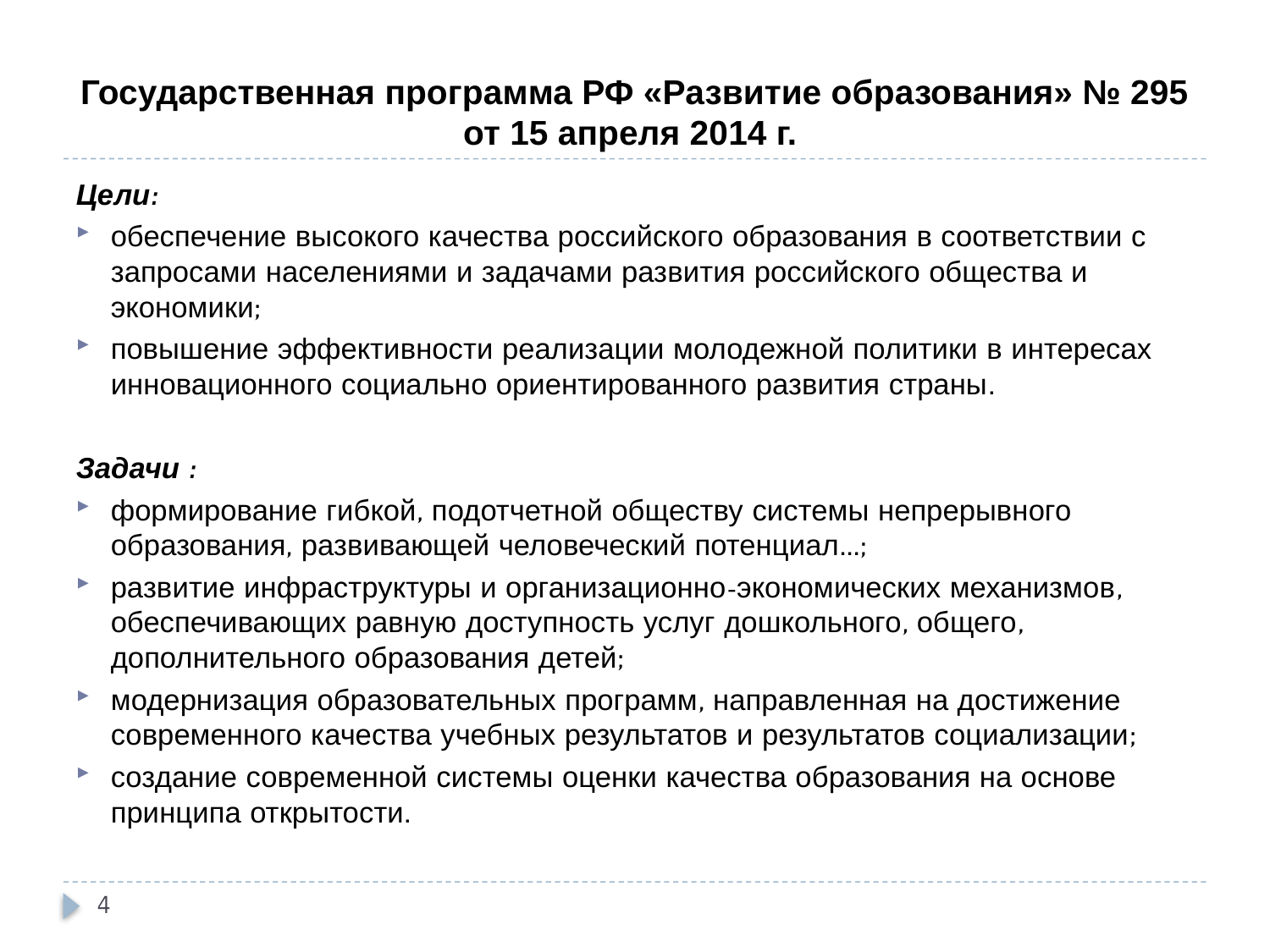

# Государственная программа РФ «Развитие образования» № 295 от 15 апреля 2014 г.
Цели:
обеспечение высокого качества российского образования в соответствии с запросами населениями и задачами развития российского общества и экономики;
повышение эффективности реализации молодежной политики в интересах инновационного социально ориентированного развития страны.

Задачи :
формирование гибкой, подотчетной обществу системы непрерывного образования, развивающей человеческий потенциал…;
развитие инфраструктуры и организационно-экономических механизмов, обеспечивающих равную доступность услуг дошкольного, общего, дополнительного образования детей;
модернизация образовательных программ, направленная на достижение современного качества учебных результатов и результатов социализации;
создание современной системы оценки качества образования на основе принципа открытости.

4